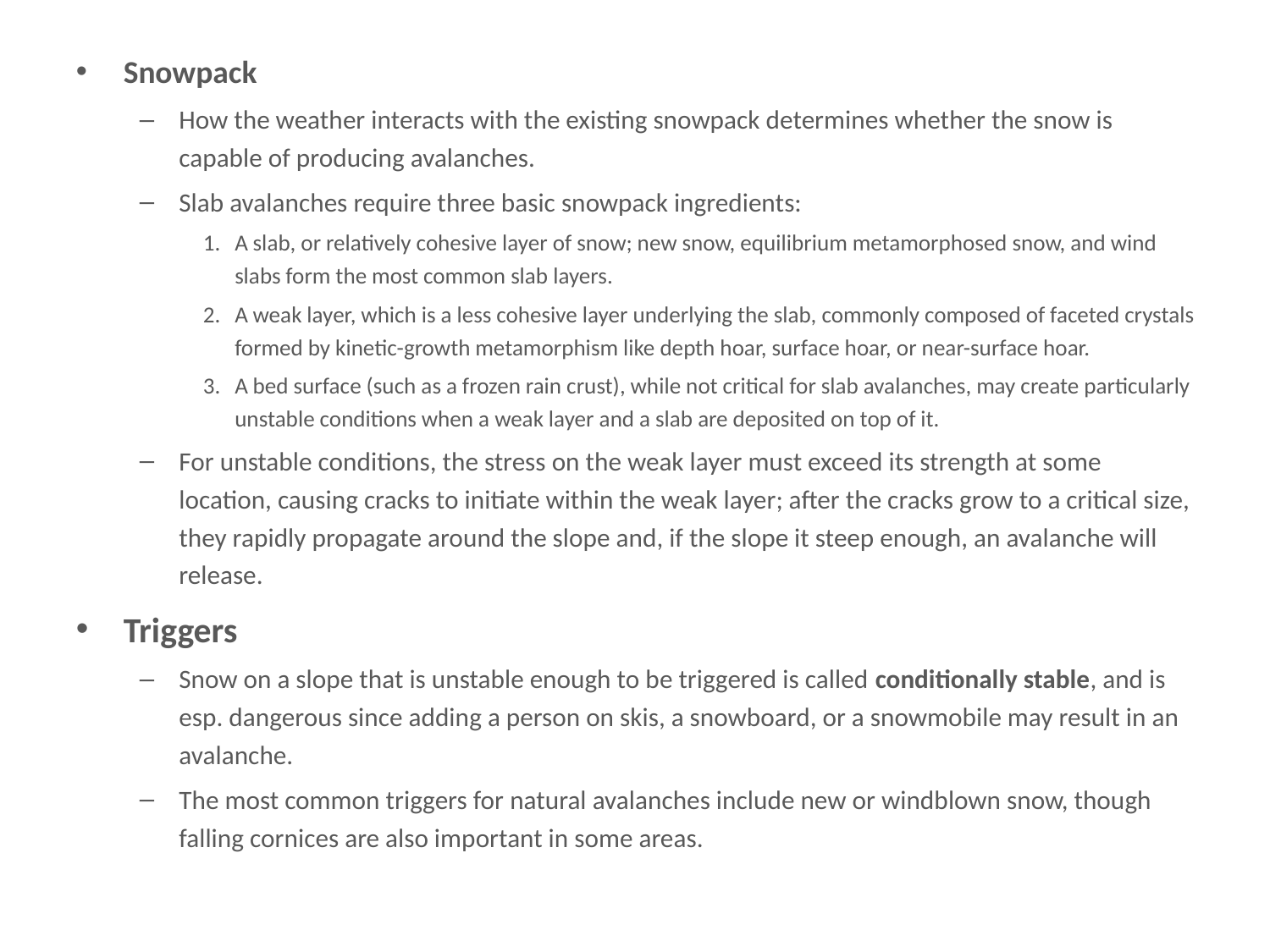

# Snowpack
Snowpack
How the weather interacts with the existing snowpack determines whether the snow is capable of producing avalanches.
Slab avalanches require three basic snowpack ingredients:
A slab, or relatively cohesive layer of snow; new snow, equilibrium metamorphosed snow, and wind slabs form the most common slab layers.
A weak layer, which is a less cohesive layer underlying the slab, commonly composed of faceted crystals formed by kinetic-growth metamorphism like depth hoar, surface hoar, or near-surface hoar.
A bed surface (such as a frozen rain crust), while not critical for slab avalanches, may create particularly unstable conditions when a weak layer and a slab are deposited on top of it.
For unstable conditions, the stress on the weak layer must exceed its strength at some location, causing cracks to initiate within the weak layer; after the cracks grow to a critical size, they rapidly propagate around the slope and, if the slope it steep enough, an avalanche will release.
Triggers
Snow on a slope that is unstable enough to be triggered is called conditionally stable, and is esp. dangerous since adding a person on skis, a snowboard, or a snowmobile may result in an avalanche.
The most common triggers for natural avalanches include new or windblown snow, though falling cornices are also important in some areas.